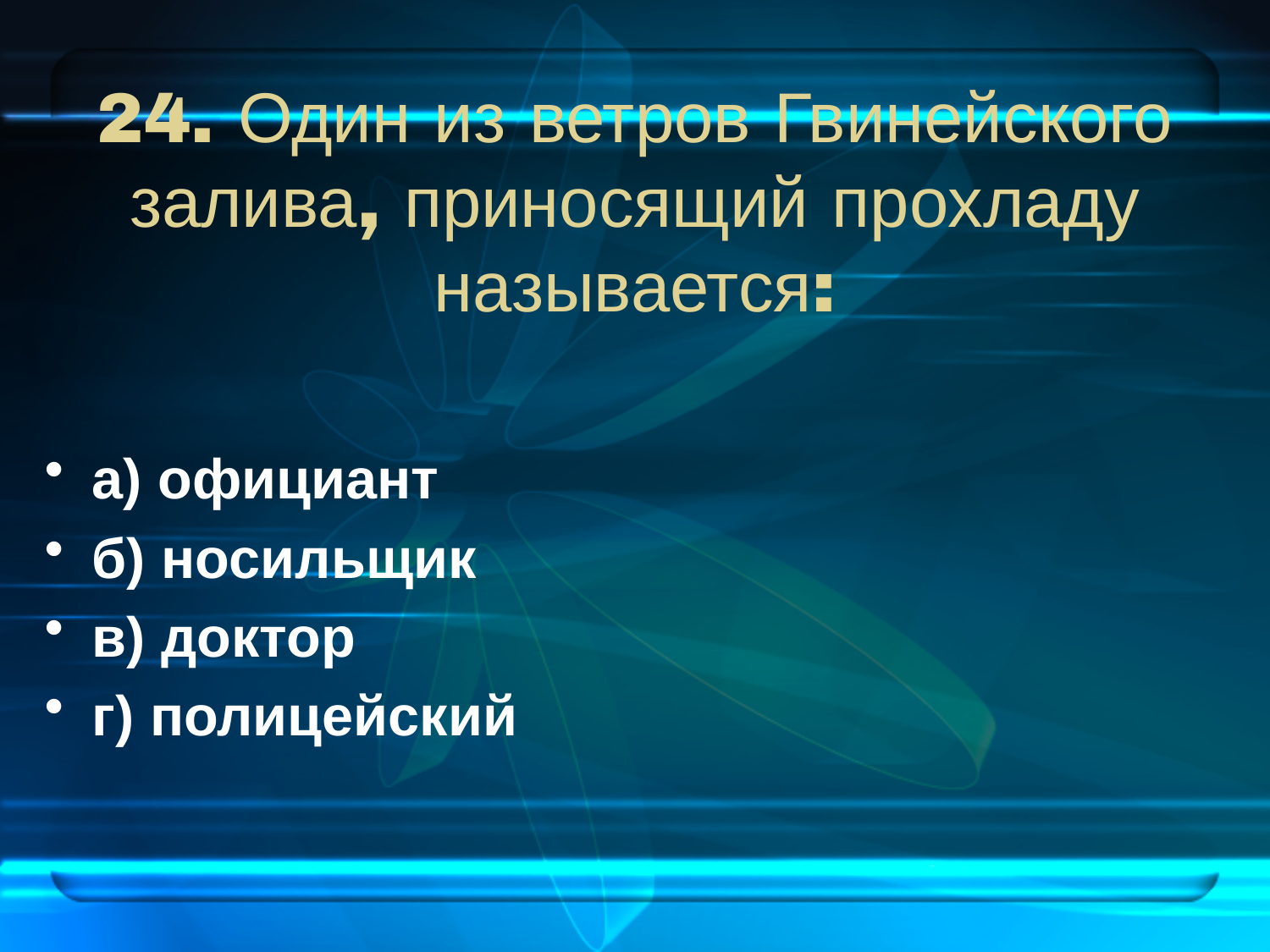

# 24. Один из ветров Гвинейского залива, приносящий прохладу называется:
а) официант
б) носильщик
в) доктор
г) полицейский